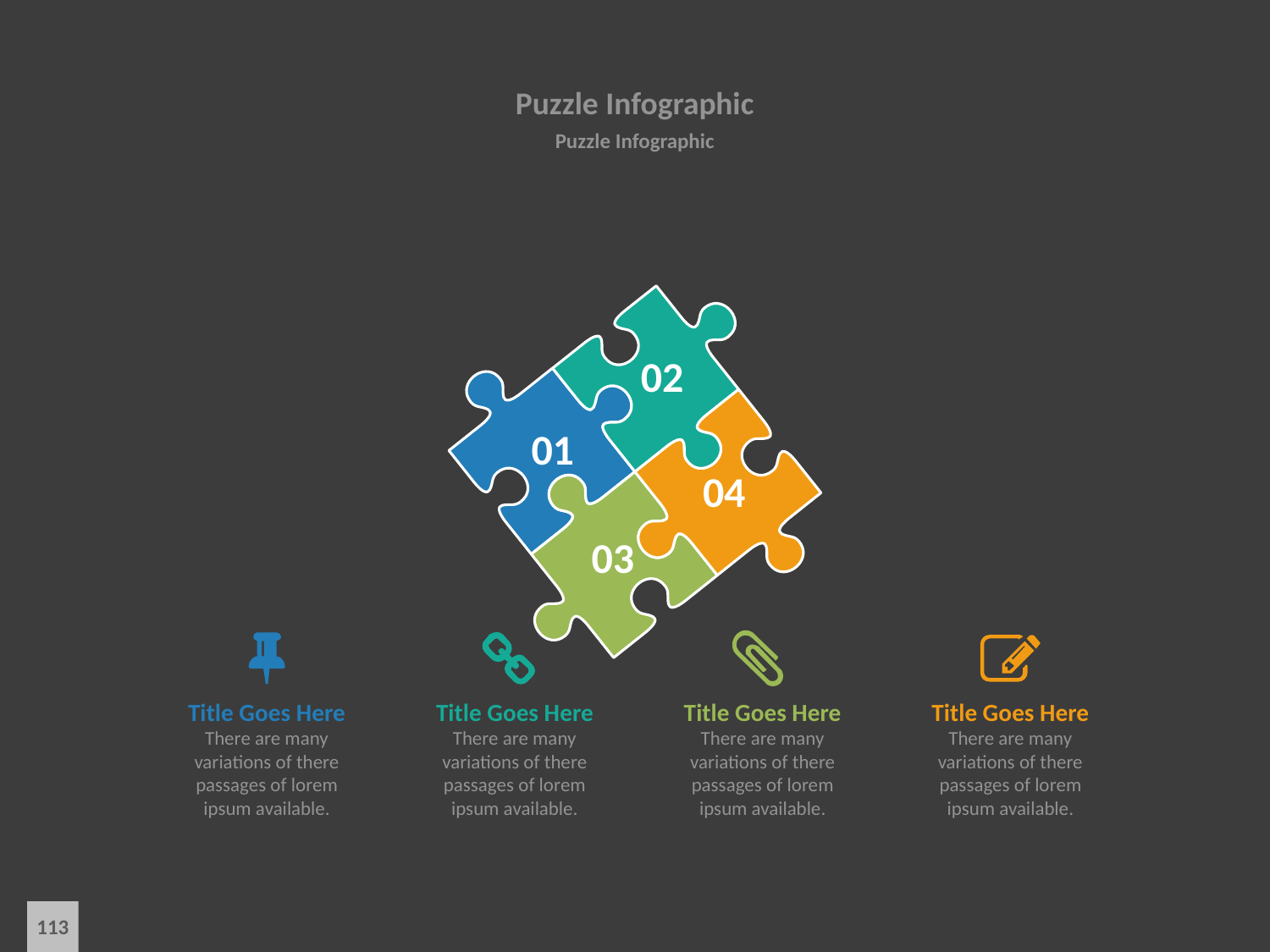

# Puzzle Infographic
Puzzle Infographic

02
01

04

03

Title Goes Here
There are many variations of there passages of lorem ipsum available.
Title Goes Here
There are many variations of there passages of lorem ipsum available.
Title Goes Here
There are many variations of there passages of lorem ipsum available.
Title Goes Here
There are many variations of there passages of lorem ipsum available.